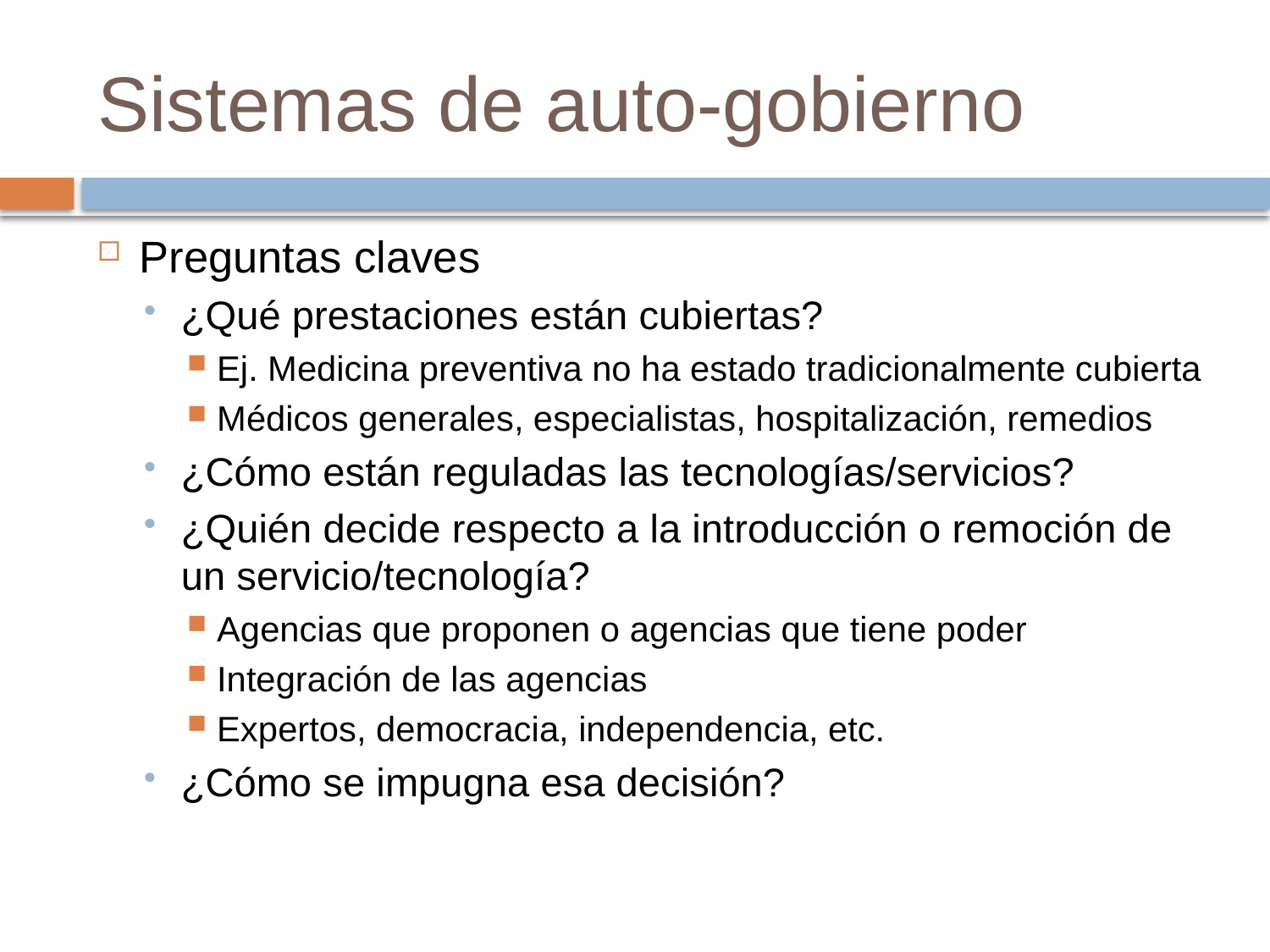

# Sistemas de auto-gobierno
Preguntas claves
¿Qué prestaciones están cubiertas?
Ej. Medicina preventiva no ha estado tradicionalmente cubierta
Médicos generales, especialistas, hospitalización, remedios
¿Cómo están reguladas las tecnologías/servicios?
¿Quién decide respecto a la introducción o remoción de un servicio/tecnología?
Agencias que proponen o agencias que tiene poder
Integración de las agencias
Expertos, democracia, independencia, etc.
¿Cómo se impugna esa decisión?